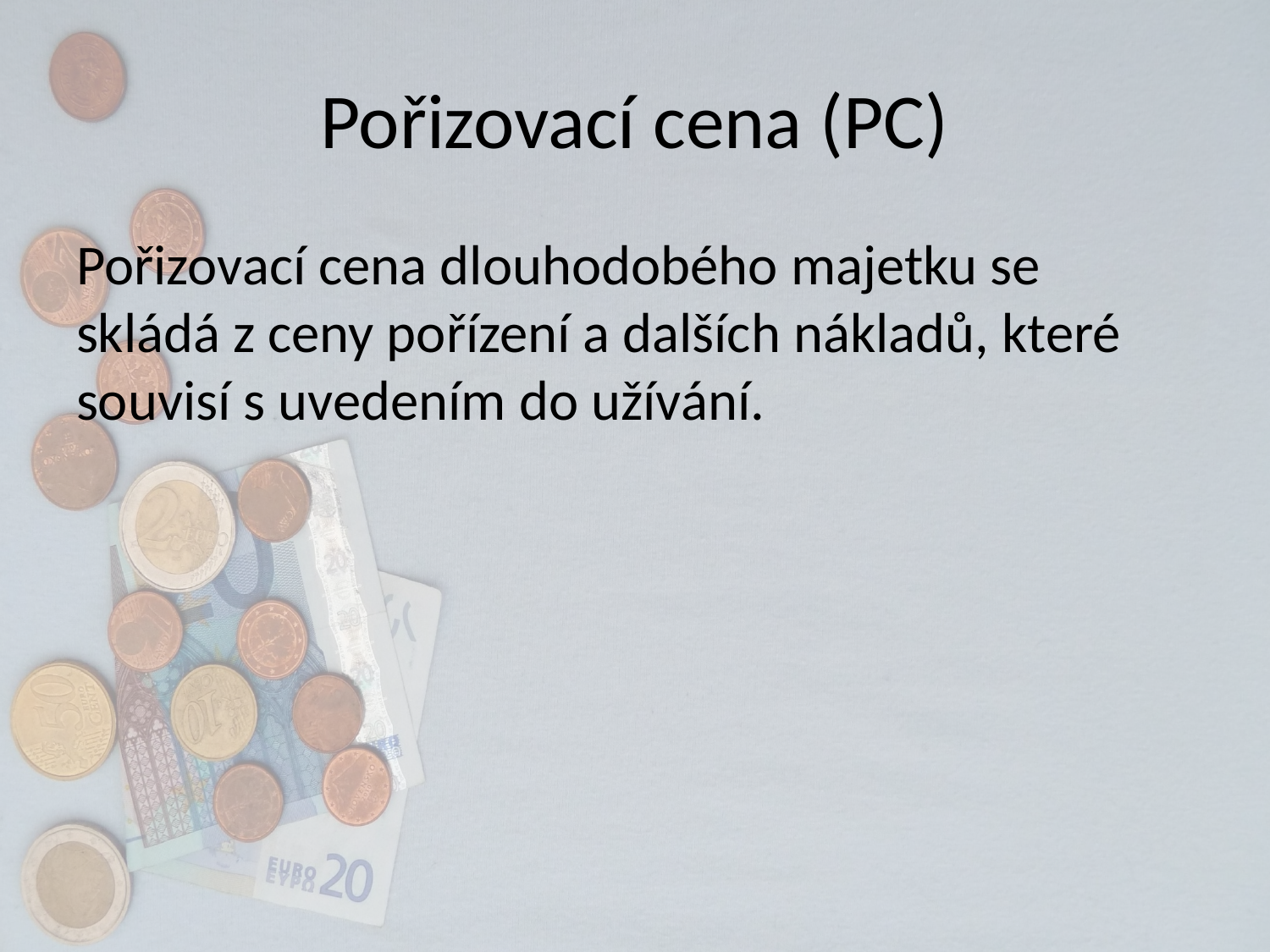

# Pořizovací cena (PC)
Pořizovací cena dlouhodobého majetku se skládá z ceny pořízení a dalších nákladů, které souvisí s uvedením do užívání.